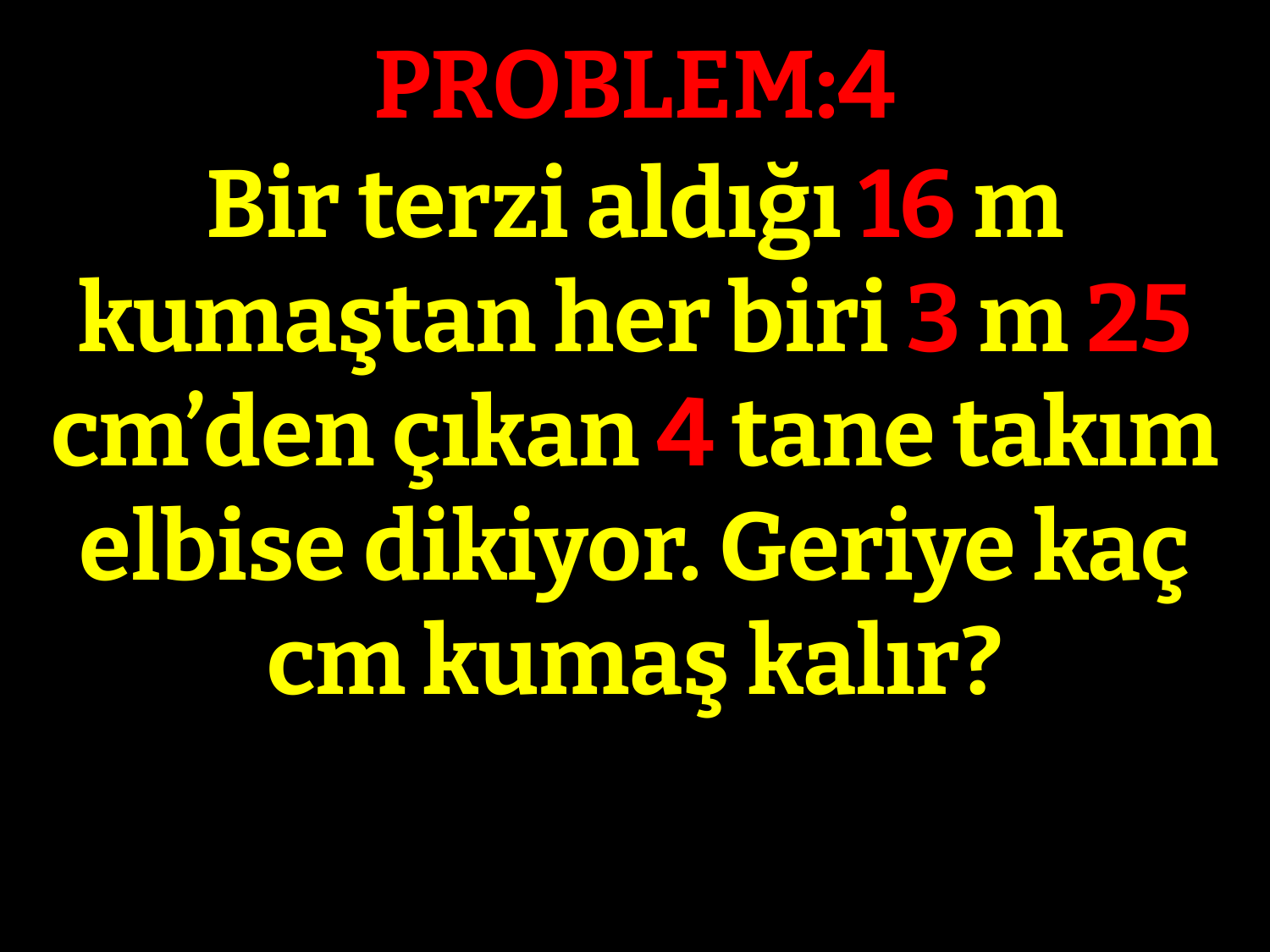

PROBLEM:4
Bir terzi aldığı 16 m kumaştan her biri 3 m 25 cm’den çıkan 4 tane takım elbise dikiyor. Geriye kaç cm kumaş kalır?
#